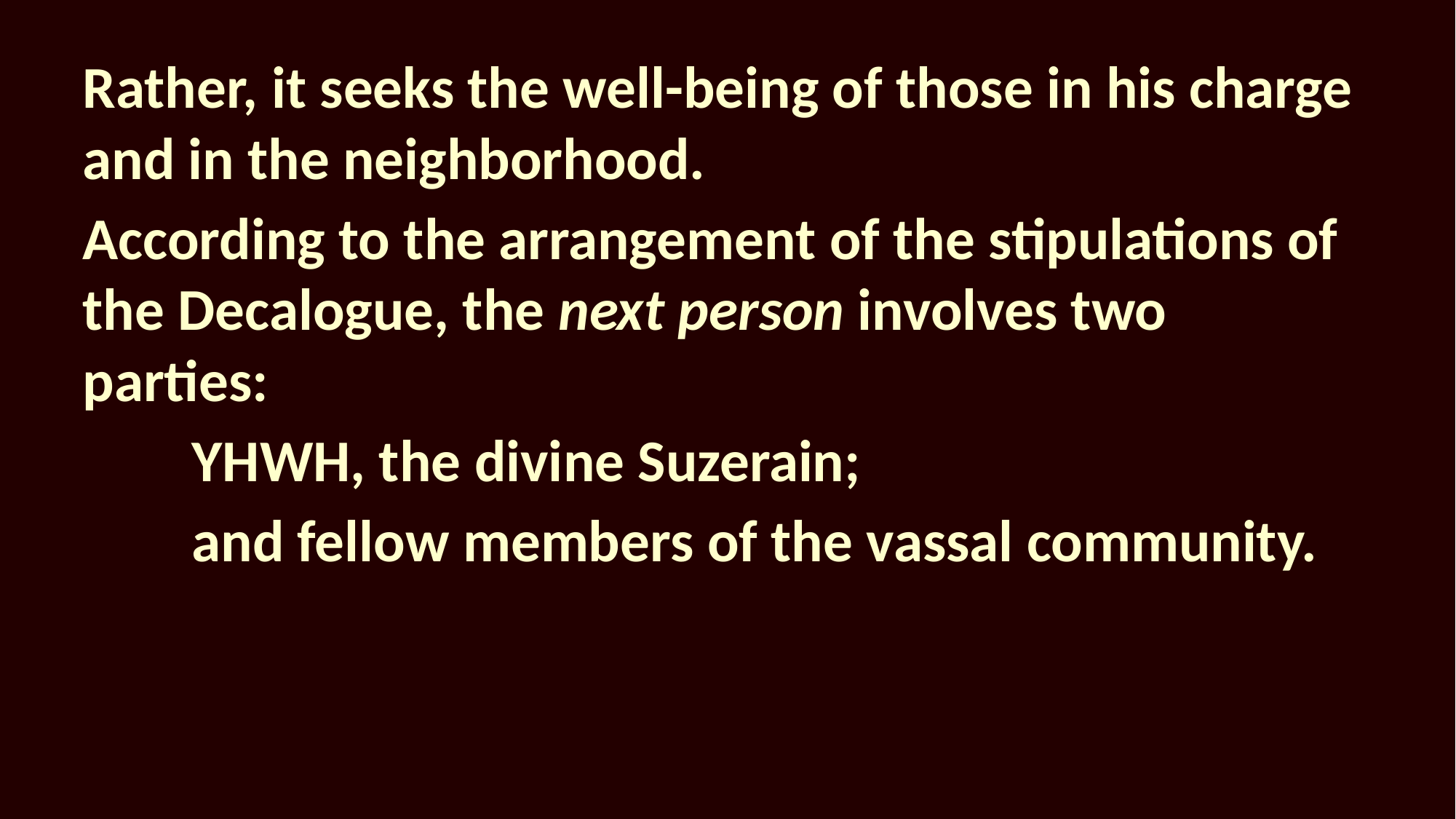

Rather, it seeks the well-being of those in his charge and in the neighborhood.
According to the arrangement of the stipulations of the Decalogue, the next person involves two parties:
	YHWH, the divine Suzerain;
	and fellow members of the vassal community.